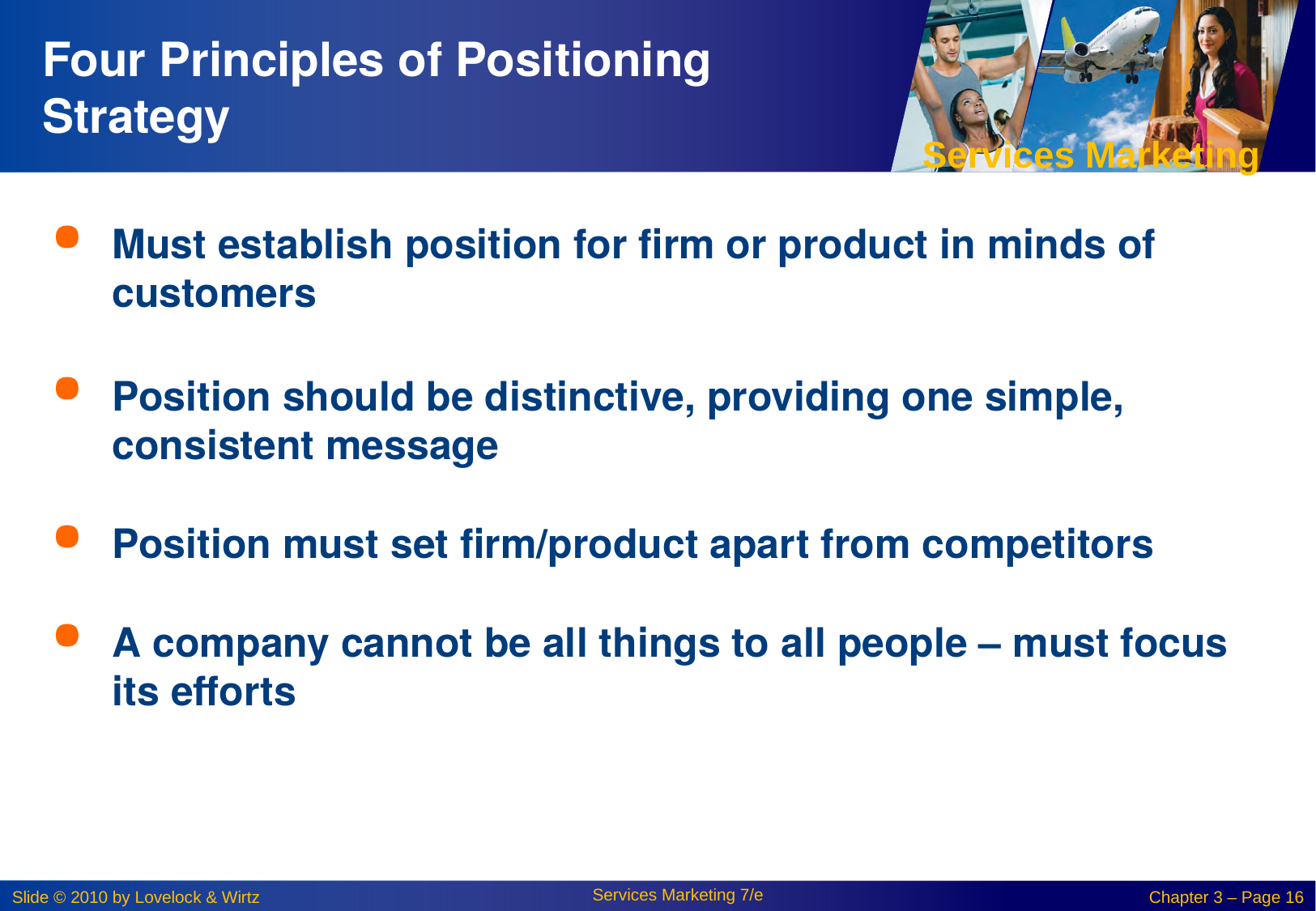

# Four Principles of Positioning Strategy
Must establish position for firm or product in minds of customers
Position should be distinctive, providing one simple, consistent message
Position must set firm/product apart from competitors
A company cannot be all things to all people – must focus its efforts